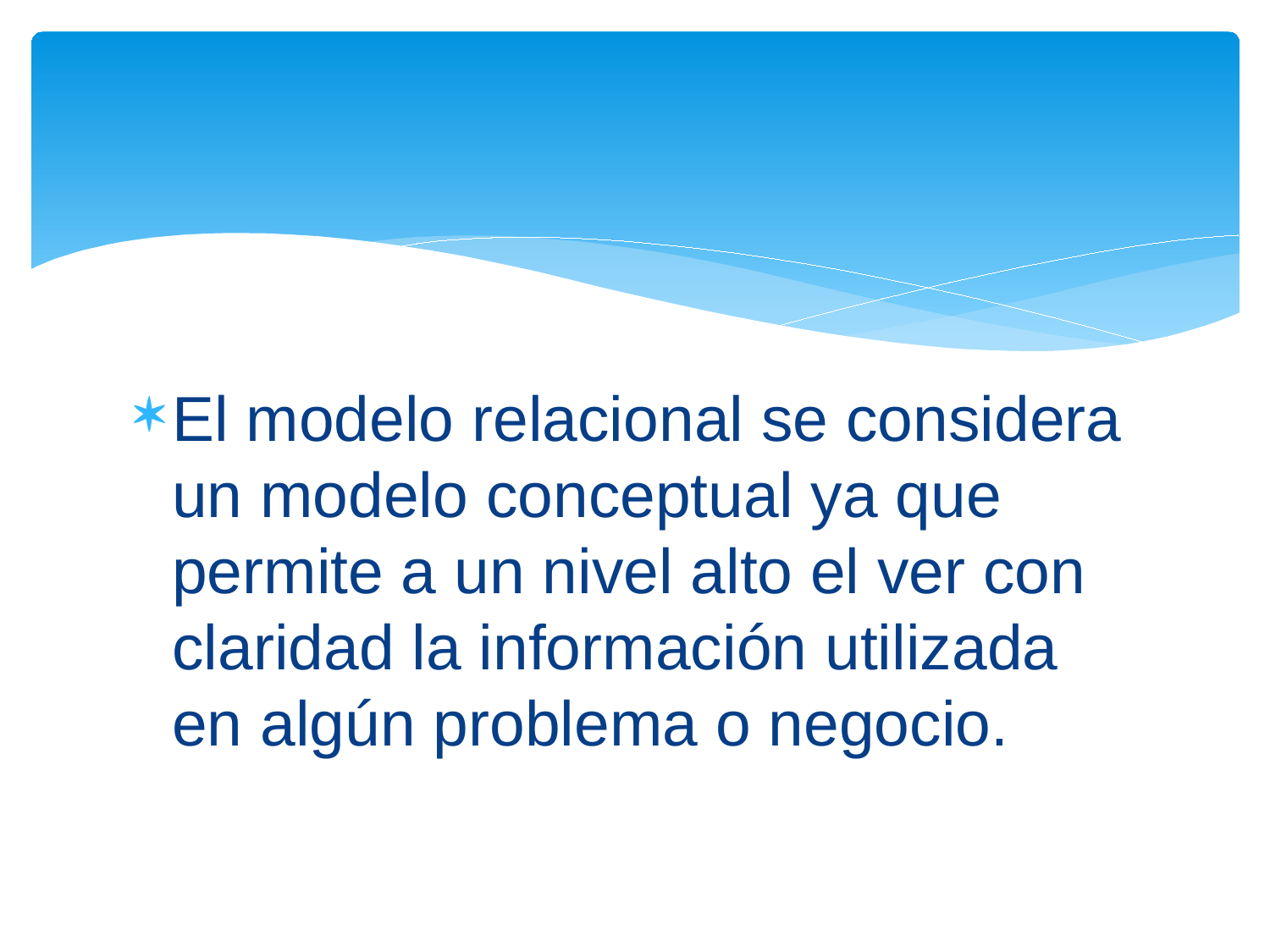

El modelo relacional se considera un modelo conceptual ya que permite a un nivel alto el ver con claridad la información utilizada en algún problema o negocio.